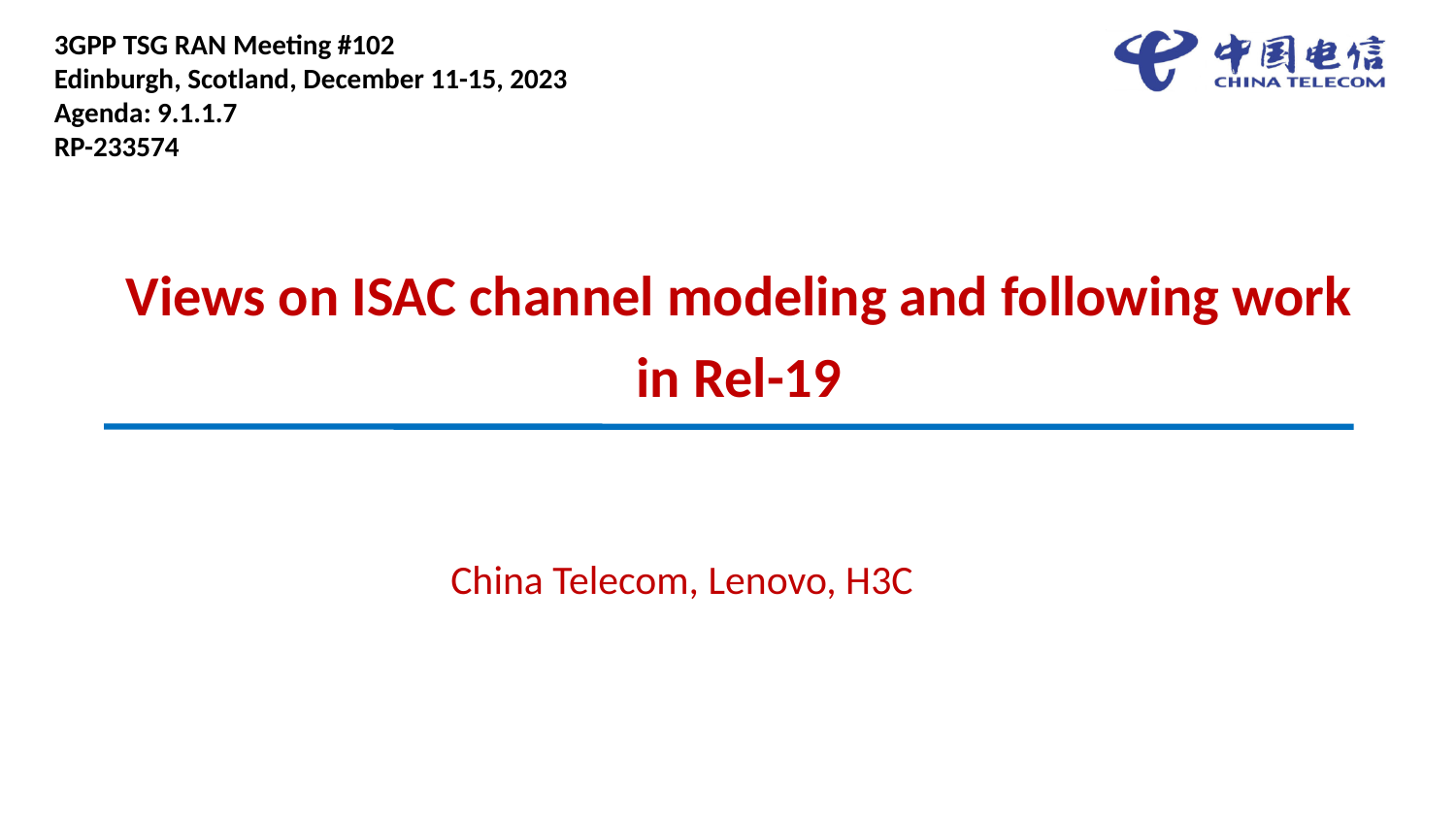

3GPP TSG RAN Meeting #102
Edinburgh, Scotland, December 11-15, 2023
Agenda: 9.1.1.7
RP-233574
Views on ISAC channel modeling and following work in Rel-19
China Telecom, Lenovo, H3C